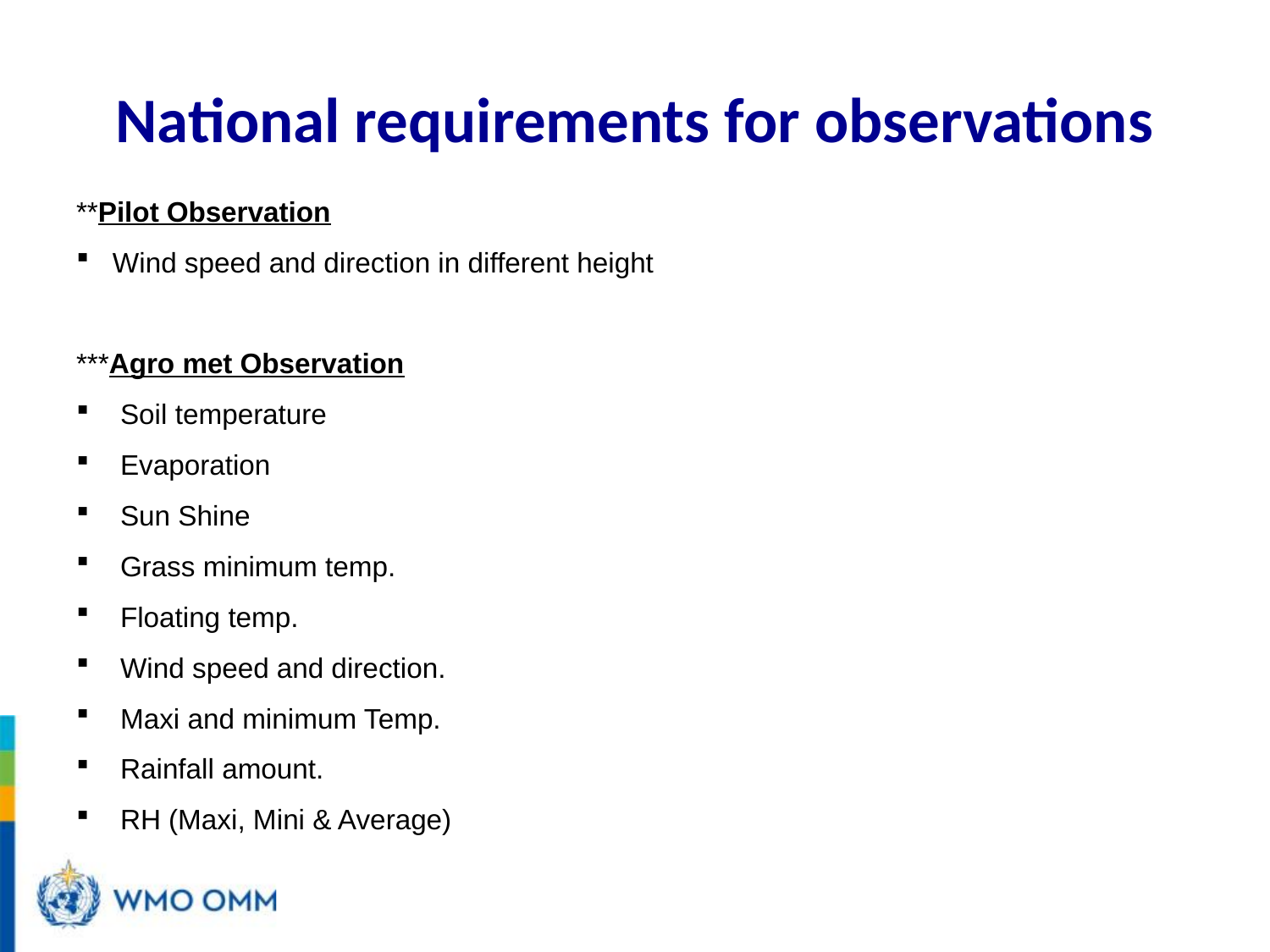

# National requirements for observations
**Pilot Observation
   Wind speed and direction in different height

***Agro met Observation
    Soil temperature
    Evaporation
    Sun Shine
    Grass minimum temp.
    Floating temp.
    Wind speed and direction.
    Maxi and minimum Temp.
    Rainfall amount.
    RH (Maxi, Mini & Average)